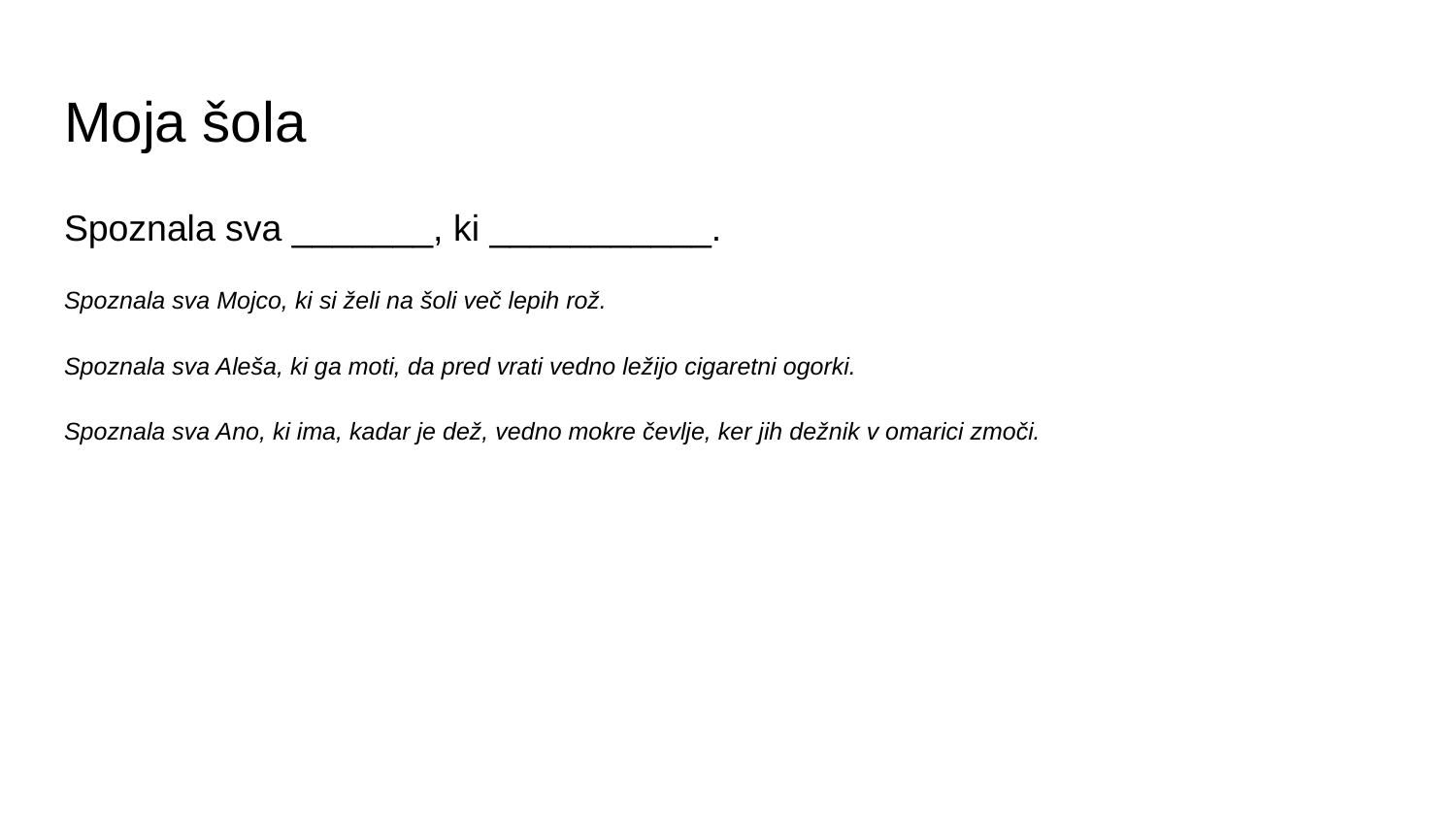

# Moja šola
Spoznala sva _______, ki ___________.
Spoznala sva Mojco, ki si želi na šoli več lepih rož.
Spoznala sva Aleša, ki ga moti, da pred vrati vedno ležijo cigaretni ogorki.
Spoznala sva Ano, ki ima, kadar je dež, vedno mokre čevlje, ker jih dežnik v omarici zmoči.